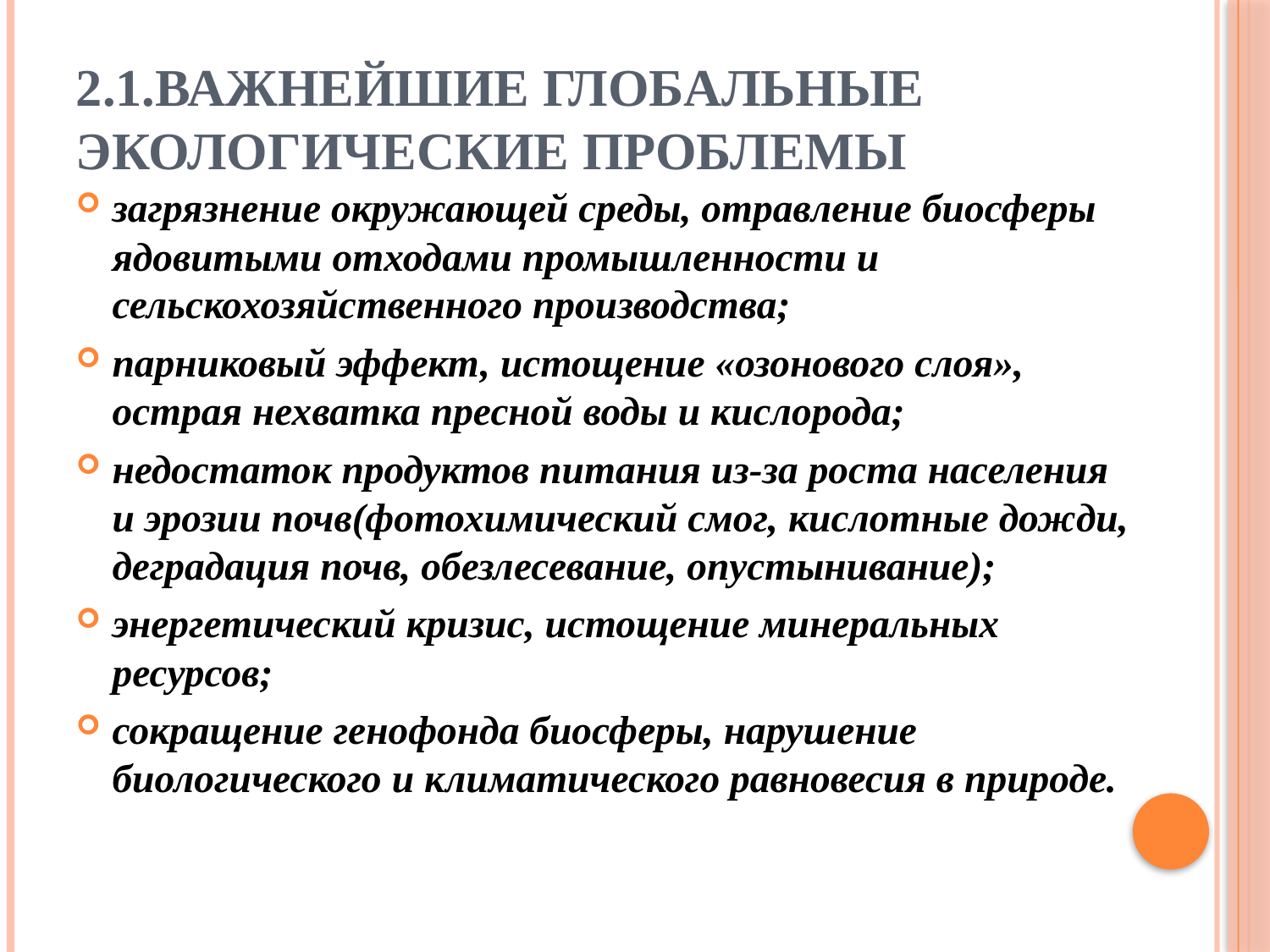

# 2.1.Важнейшие глобальные экологические проблемы
загрязнение окружающей среды, отравление биосферы ядовитыми отходами промышленности и сельскохозяйственного производства;
парниковый эффект, истощение «озонового слоя», острая нехватка пресной воды и кислорода;
недостаток продуктов питания из-за роста населения и эрозии почв(фотохимический смог, кислотные дожди, деградация почв, обезлесевание, опустынивание);
энергетический кризис, истощение минеральных ресурсов;
сокращение генофонда биосферы, нарушение биологического и климатического равновесия в природе.